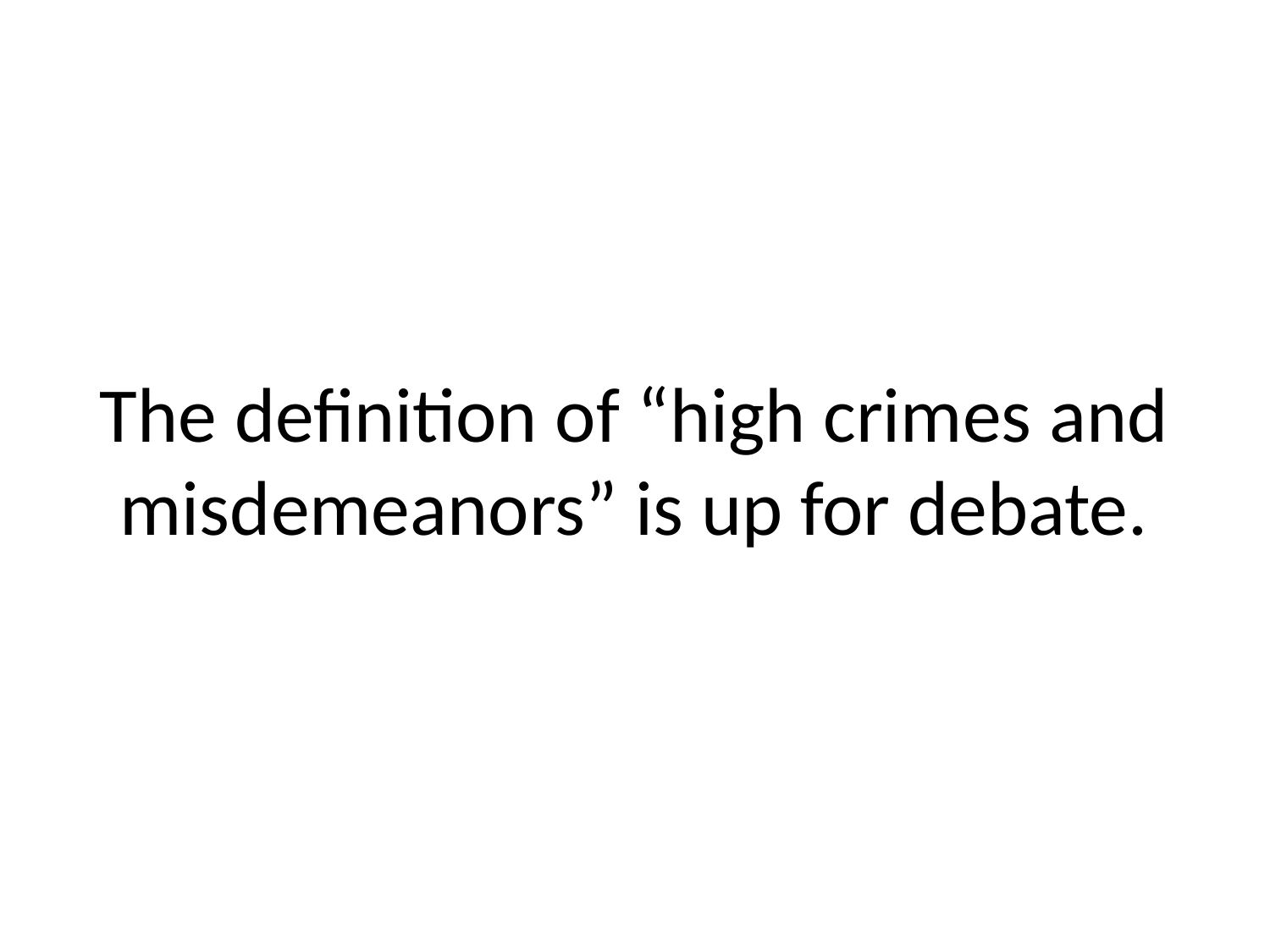

# The definition of “high crimes and misdemeanors” is up for debate.